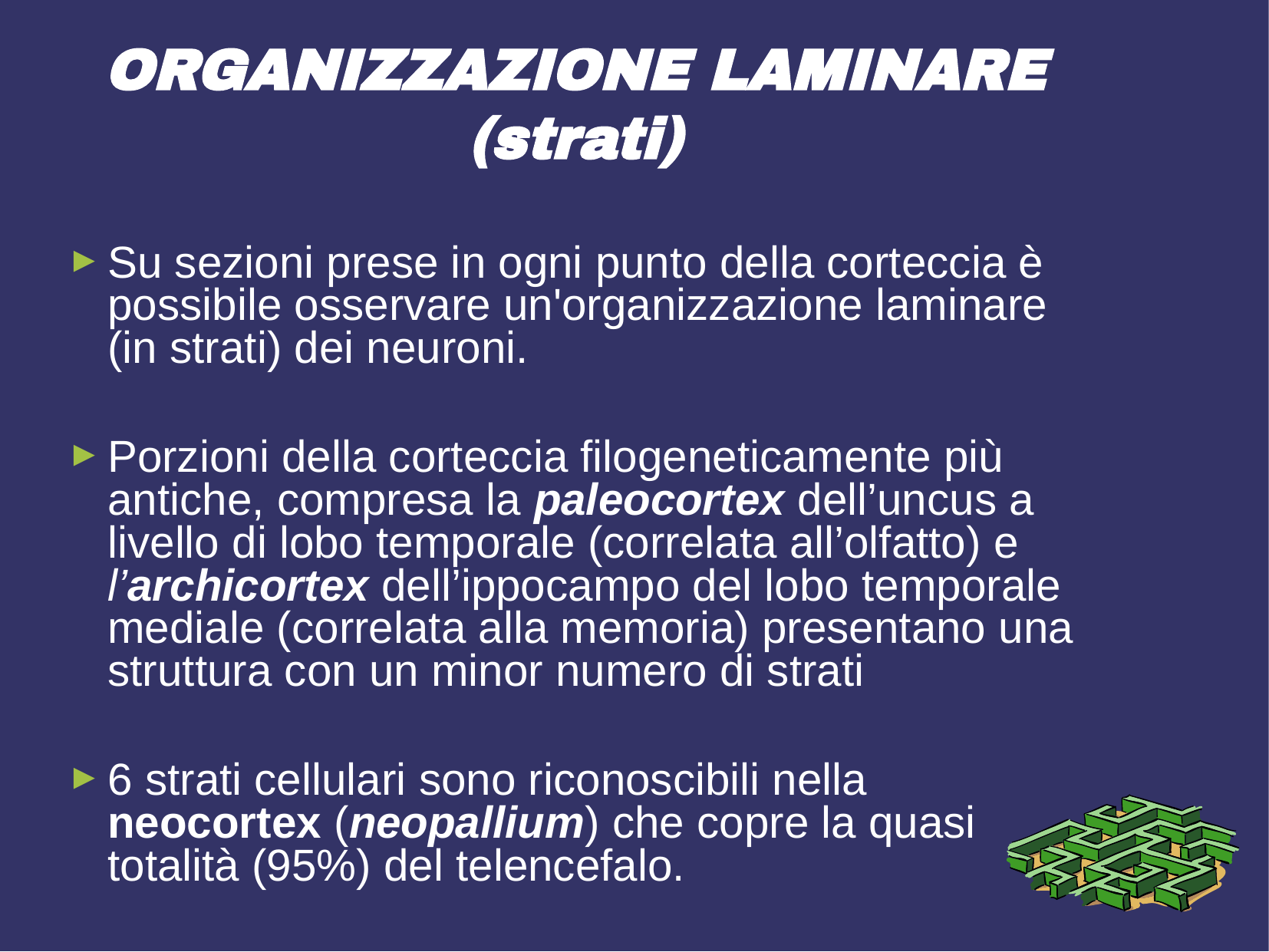

# ORGANIZZAZIONE LAMINARE (strati)

Su sezioni prese in ogni punto della corteccia è possibile osservare un'organizzazione laminare (in strati) dei neuroni.

Porzioni della corteccia filogeneticamente più antiche, compresa la paleocortex dell’uncus a livello di lobo temporale (correlata all’olfatto) e l’archicortex dell’ippocampo del lobo temporale mediale (correlata alla memoria) presentano una struttura con un minor numero di strati

6 strati cellulari sono riconoscibili nella neocortex (neopallium) che copre la quasi totalità (95%) del telencefalo.